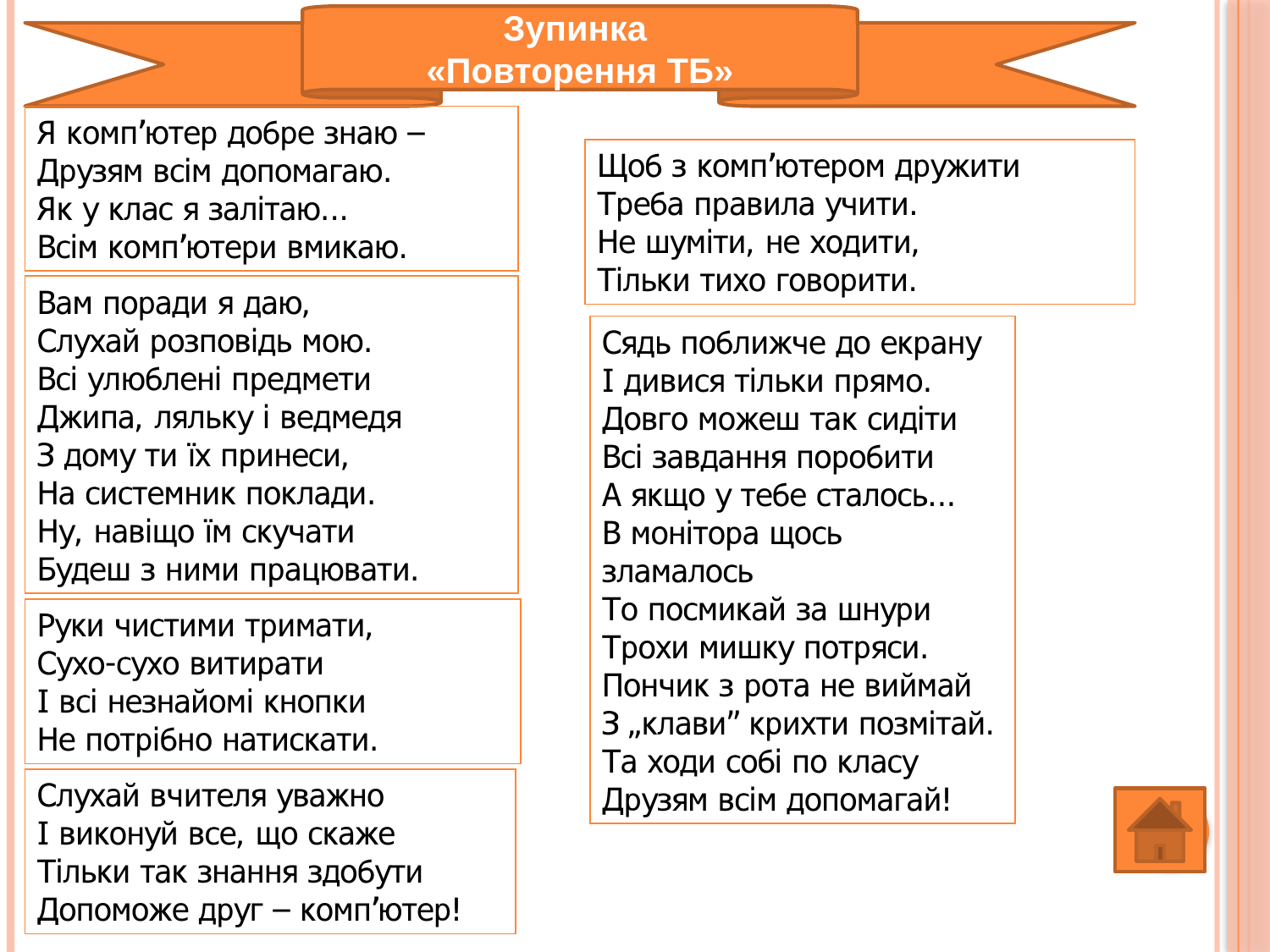

Зупинка
«Повторення ТБ»
Я комп’ютер добре знаю –
Друзям всім допомагаю.
Як у клас я залітаю...
Всім комп’ютери вмикаю.
Щоб з комп’ютером дружити
Треба правила учити.
Не шуміти, не ходити,
Тільки тихо говорити.
Вам поради я даю,
Слухай розповідь мою.
Всі улюблені предмети
Джипа, ляльку і ведмедя
З дому ти їх принеси,
На системник поклади.
Ну, навіщо їм скучати
Будеш з ними працювати.
Сядь поближче до екрану
І дивися тільки прямо.
Довго можеш так сидіти
Всі завдання поробити
А якщо у тебе сталось...
В монітора щось зламалось
То посмикай за шнури
Трохи мишку потряси.
Пончик з рота не виймай
З „клави” крихти позмітай.
Та ходи собі по класу
Друзям всім допомагай!
Руки чистими тримати,
Сухо-сухо витирати
І всі незнайомі кнопки
Не потрібно натискати.
Слухай вчителя уважно
І виконуй все, що скаже
Тільки так знання здобути
Допоможе друг – комп’ютер!